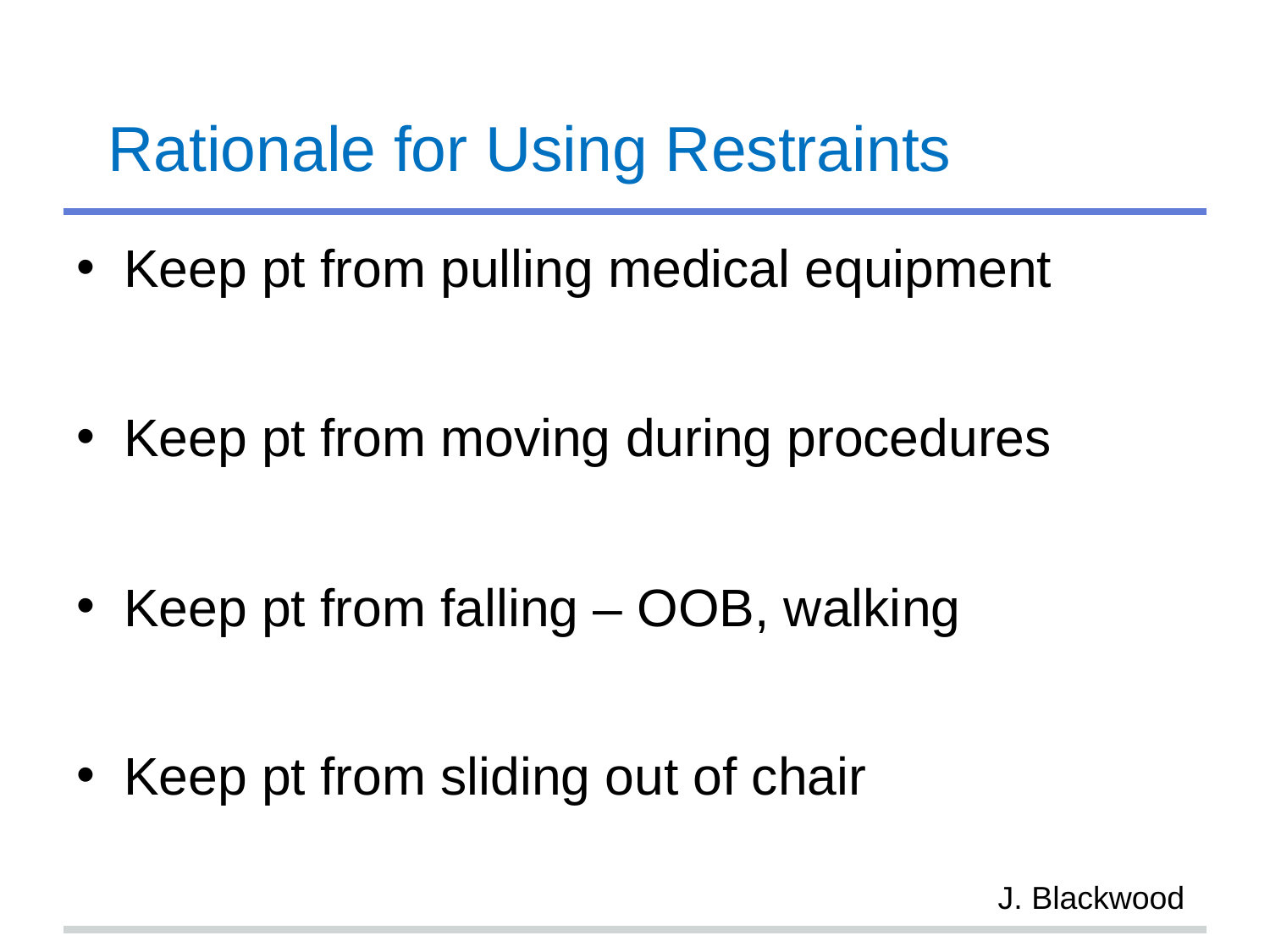

# Rationale for Using Restraints
Keep pt from pulling medical equipment

Keep pt from moving during procedures

Keep pt from falling – OOB, walking

Keep pt from sliding out of chair
J. Blackwood